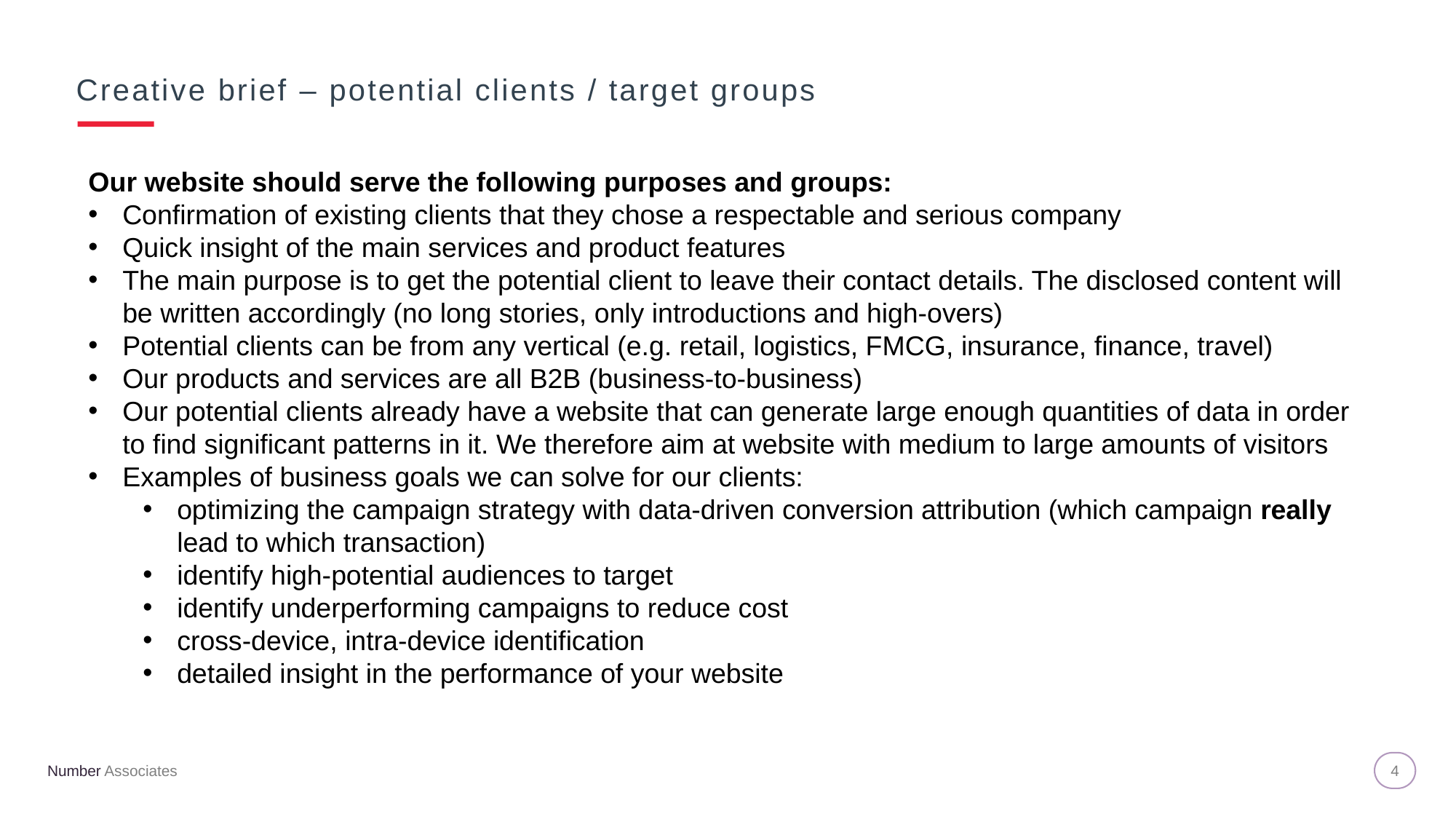

Creative brief – potential clients / target groups
Our website should serve the following purposes and groups:
Confirmation of existing clients that they chose a respectable and serious company
Quick insight of the main services and product features
The main purpose is to get the potential client to leave their contact details. The disclosed content will be written accordingly (no long stories, only introductions and high-overs)
Potential clients can be from any vertical (e.g. retail, logistics, FMCG, insurance, finance, travel)
Our products and services are all B2B (business-to-business)
Our potential clients already have a website that can generate large enough quantities of data in order to find significant patterns in it. We therefore aim at website with medium to large amounts of visitors
Examples of business goals we can solve for our clients:
optimizing the campaign strategy with data-driven conversion attribution (which campaign really lead to which transaction)
identify high-potential audiences to target
identify underperforming campaigns to reduce cost
cross-device, intra-device identification
detailed insight in the performance of your website

4